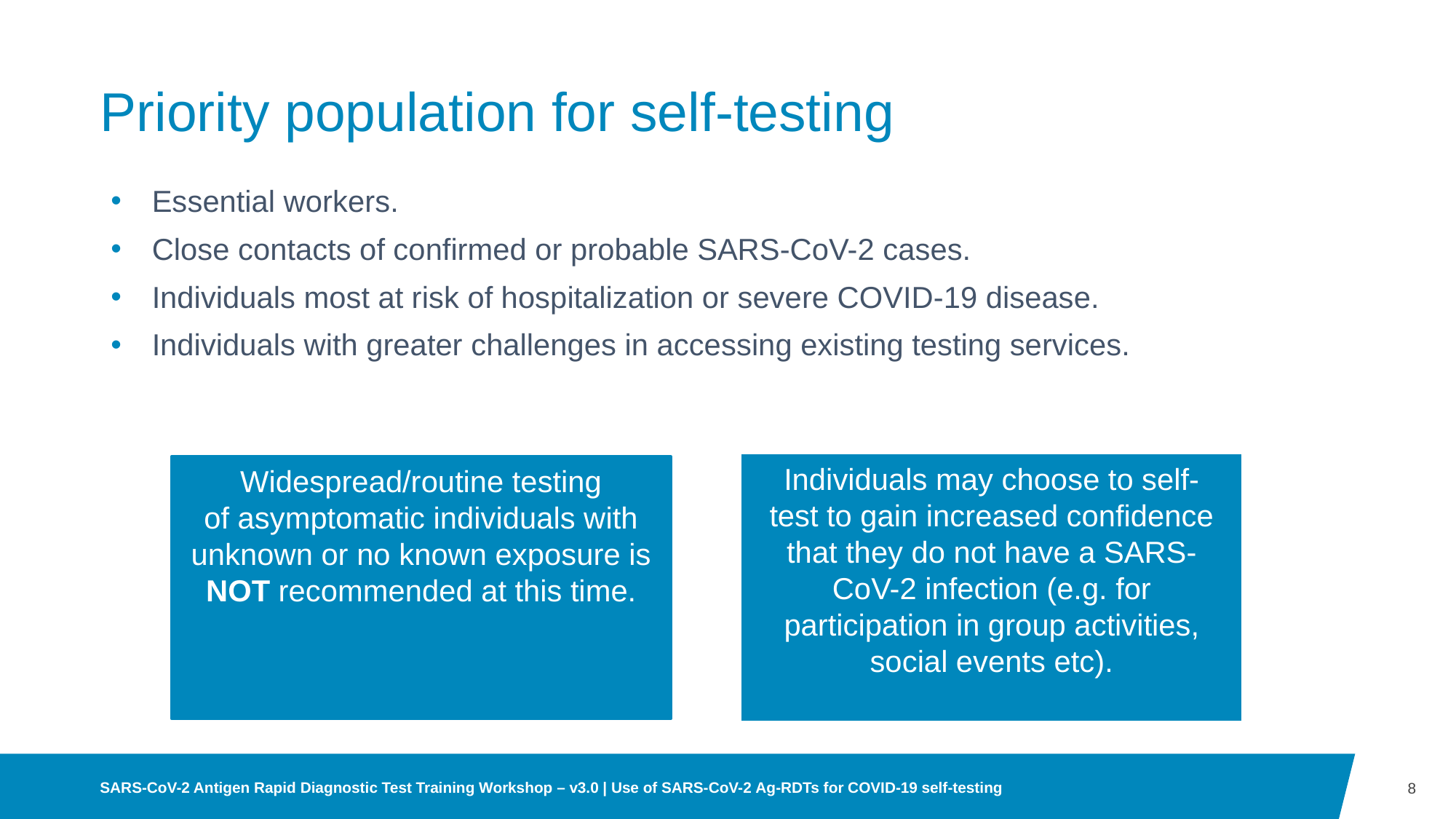

# Priority population for self-testing
Essential workers.
Close contacts of confirmed or probable SARS-CoV-2 cases.
Individuals most at risk of hospitalization or severe COVID-19 disease.
Individuals with greater challenges in accessing existing testing services.

Individuals may choose to self-test to gain increased confidence that they do not have a SARS-CoV-2 infection (e.g. for participation in group activities, social events etc).

Widespread/routine testing of asymptomatic individuals with unknown or no known exposure is NOT recommended at this time.

8
SARS-CoV-2 Antigen Rapid Diagnostic Test Training Workshop – v3.0 | Use of SARS-CoV-2 Ag-RDTs for COVID-19 self-testing